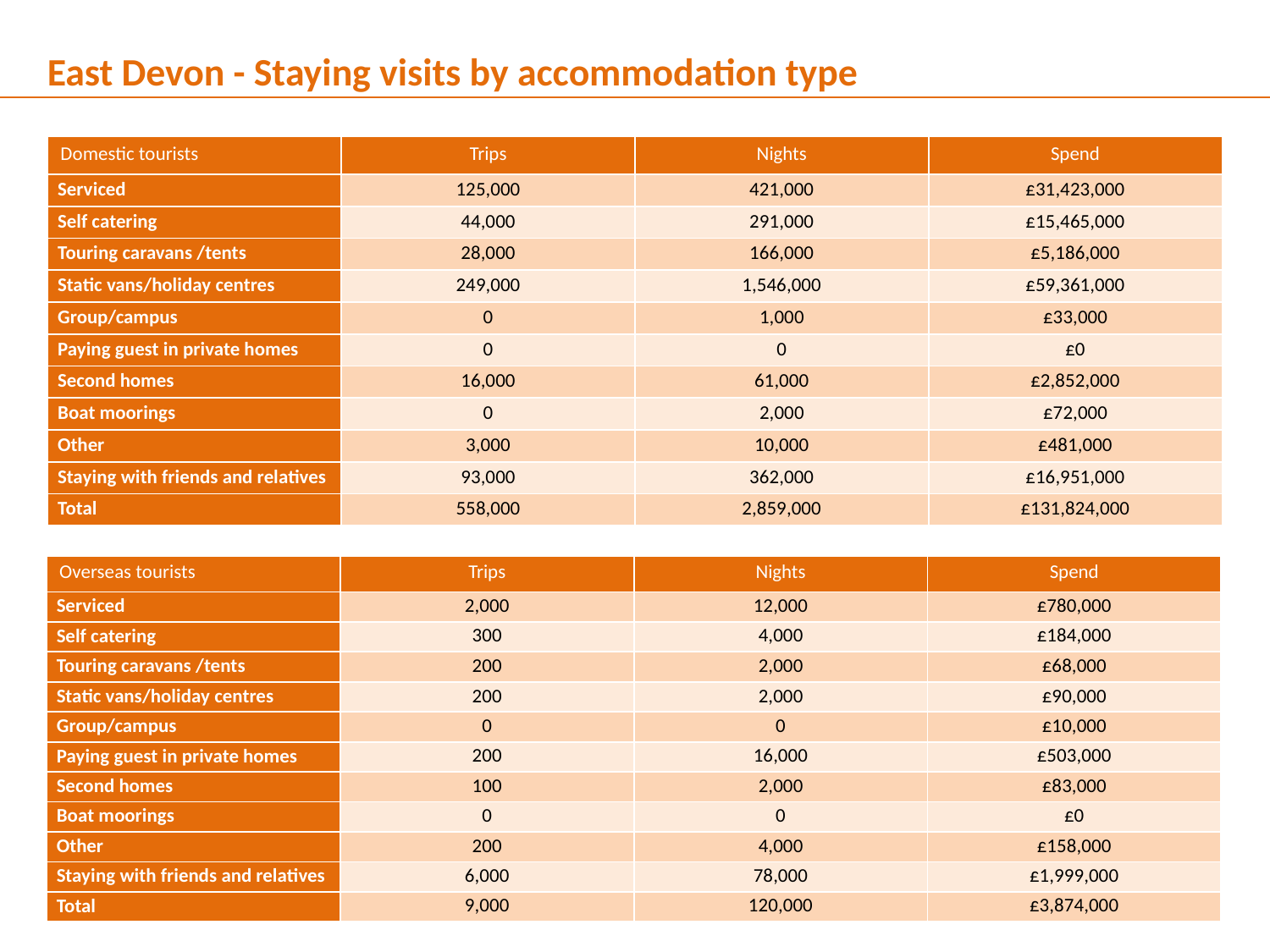

East Devon - Staying visits by accommodation type

| Domestic tourists | Trips | Nights | Spend |
| --- | --- | --- | --- |
| Serviced | 125,000 | 421,000 | £31,423,000 |
| Self catering | 44,000 | 291,000 | £15,465,000 |
| Touring caravans /tents | 28,000 | 166,000 | £5,186,000 |
| Static vans/holiday centres | 249,000 | 1,546,000 | £59,361,000 |
| Group/campus | 0 | 1,000 | £33,000 |
| Paying guest in private homes | 0 | 0 | £0 |
| Second homes | 16,000 | 61,000 | £2,852,000 |
| Boat moorings | 0 | 2,000 | £72,000 |
| Other | 3,000 | 10,000 | £481,000 |
| Staying with friends and relatives | 93,000 | 362,000 | £16,951,000 |
| Total | 558,000 | 2,859,000 | £131,824,000 |
| Overseas tourists | Trips | Nights | Spend |
| --- | --- | --- | --- |
| Serviced | 2,000 | 12,000 | £780,000 |
| Self catering | 300 | 4,000 | £184,000 |
| Touring caravans /tents | 200 | 2,000 | £68,000 |
| Static vans/holiday centres | 200 | 2,000 | £90,000 |
| Group/campus | 0 | 0 | £10,000 |
| Paying guest in private homes | 200 | 16,000 | £503,000 |
| Second homes | 100 | 2,000 | £83,000 |
| Boat moorings | 0 | 0 | £0 |
| Other | 200 | 4,000 | £158,000 |
| Staying with friends and relatives | 6,000 | 78,000 | £1,999,000 |
| Total | 9,000 | 120,000 | £3,874,000 |